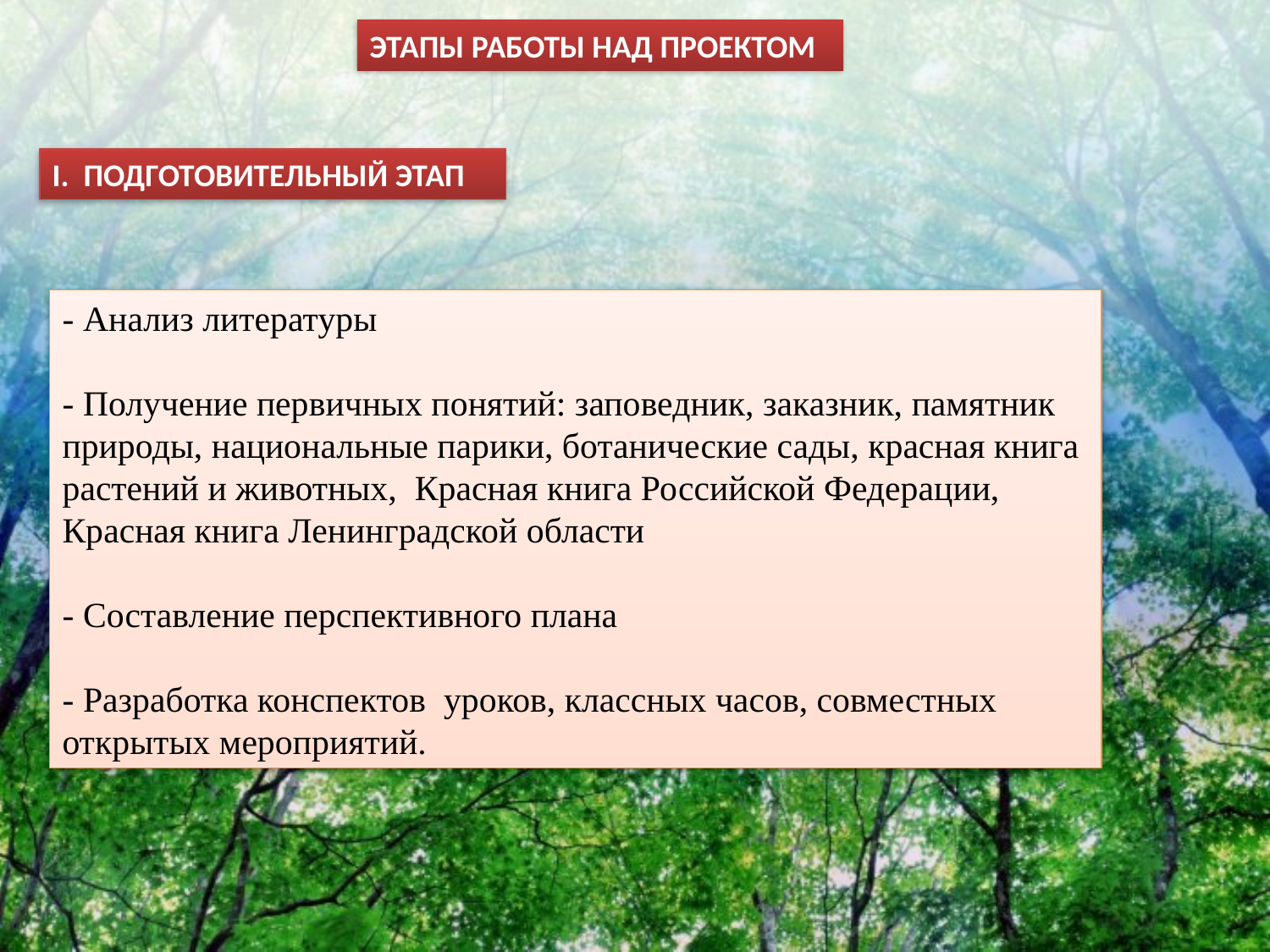

ЭТАПЫ РАБОТЫ НАД ПРОЕКТОМ
I.  ПОДГОТОВИТЕЛЬНЫЙ ЭТАП
- Анализ литературы

- Получение первичных понятий: заповедник, заказник, памятник природы, национальные парики, ботанические сады, красная книга растений и животных,  Красная книга Российской Федерации, Красная книга Ленинградской области

- Составление перспективного плана

- Разработка конспектов  уроков, классных часов, совместных  открытых мероприятий.